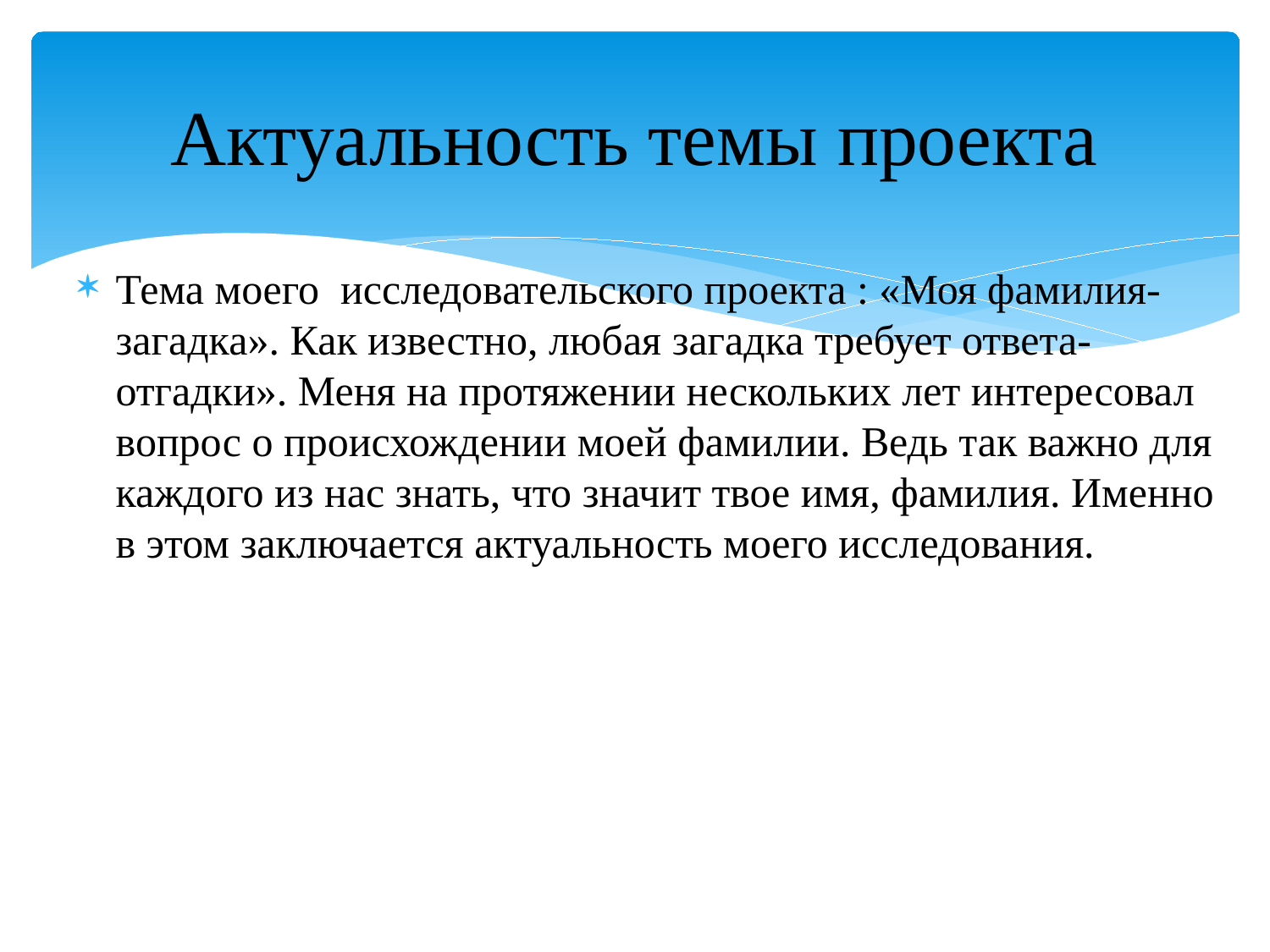

# Актуальность темы проекта

Тема моего  исследовательского проекта : «Моя фамилия- загадка». Как известно, любая загадка требует ответа- отгадки». Меня на протяжении нескольких лет интересовал вопрос о происхождении моей фамилии. Ведь так важно для каждого из нас знать, что значит твое имя, фамилия. Именно в этом заключается актуальность моего исследования.